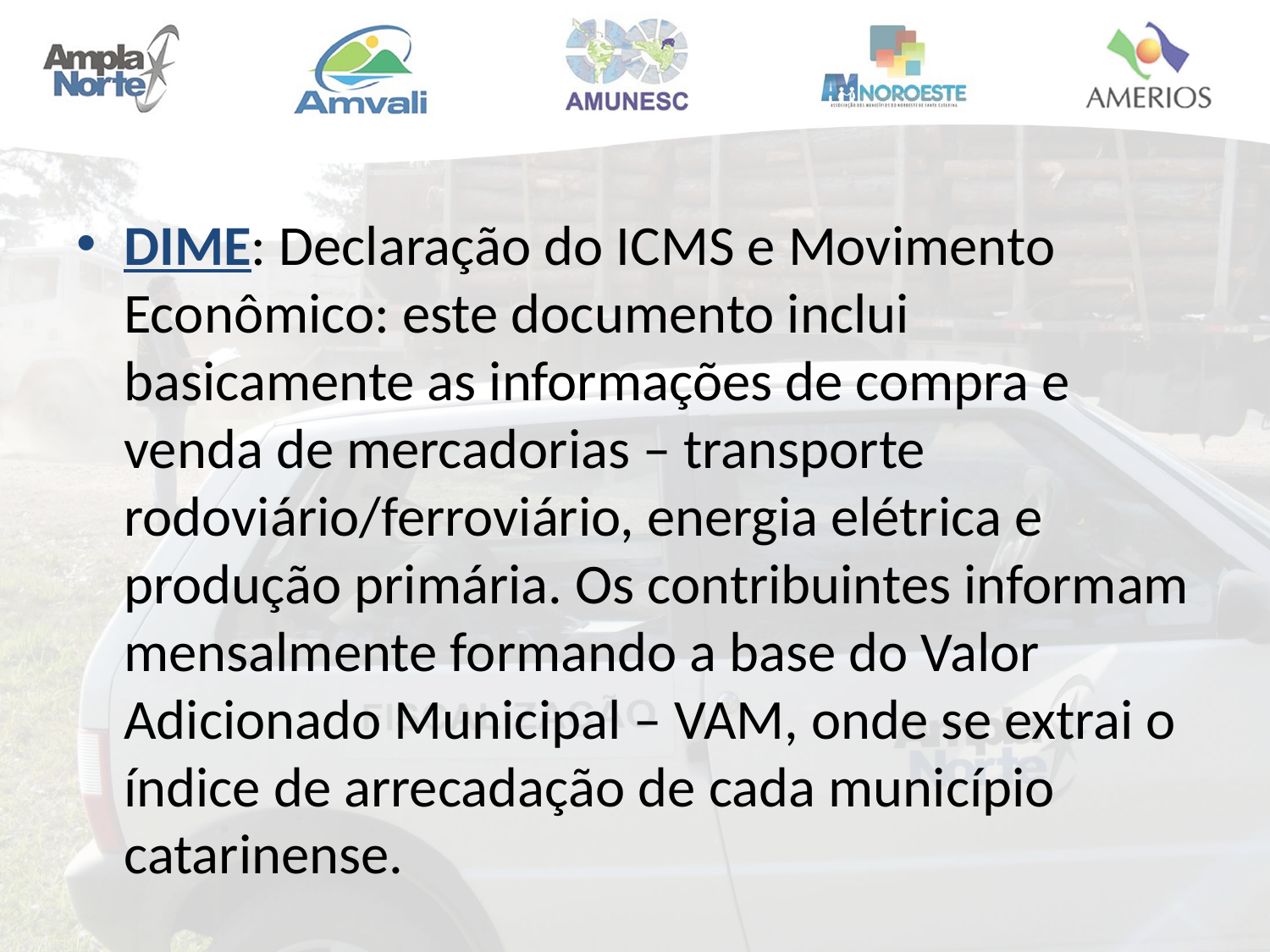

DIME: Declaração do ICMS e Movimento Econômico: este documento inclui basicamente as informações de compra e venda de mercadorias – transporte rodoviário/ferroviário, energia elétrica e produção primária. Os contribuintes informam mensalmente formando a base do Valor Adicionado Municipal – VAM, onde se extrai o índice de arrecadação de cada município catarinense.